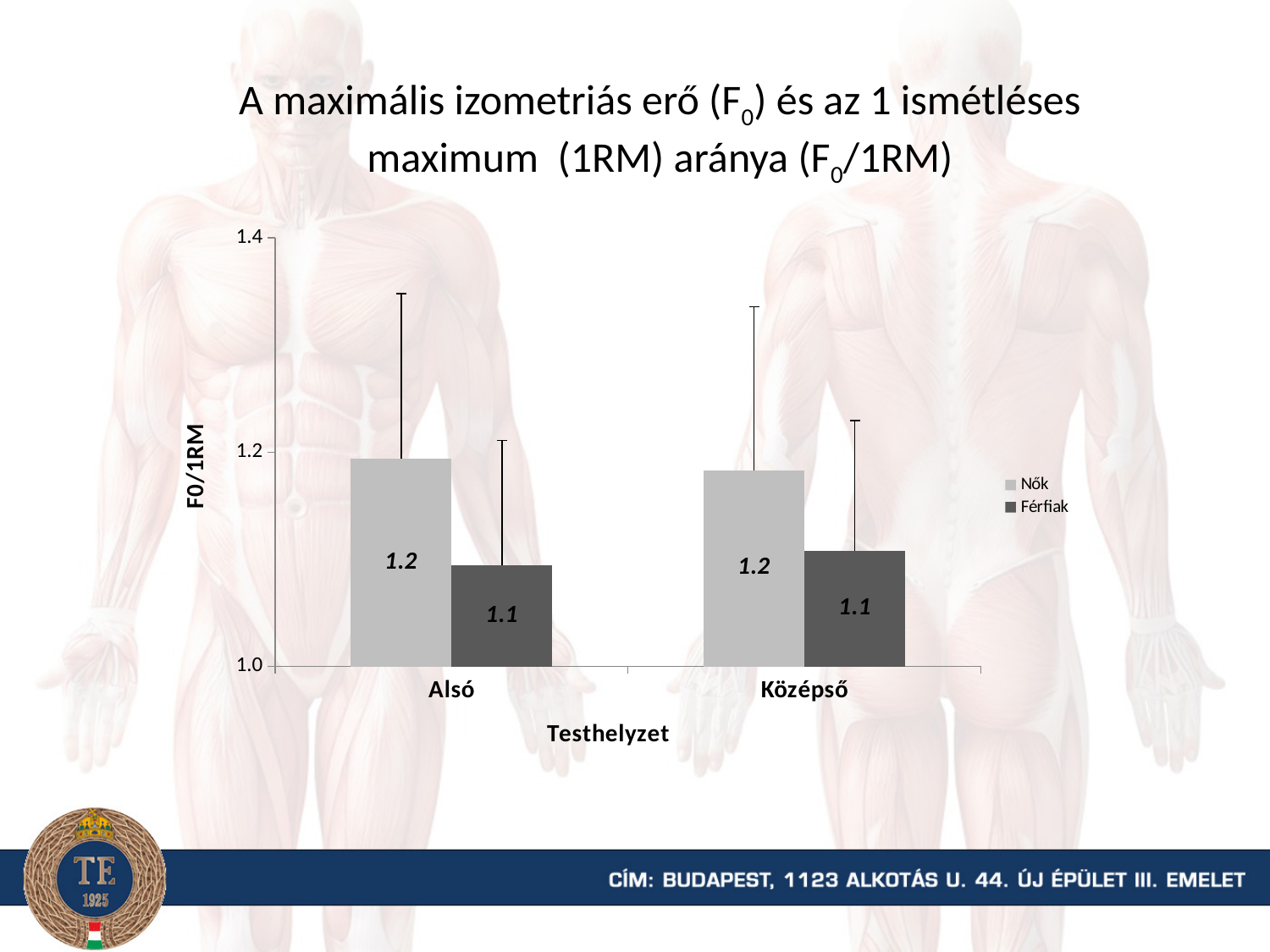

A maximális izometriás erő (F0) és az 1 ismétléses maximum  (1RM) aránya (F0/1RM)

### Chart

| Category | Nők | Férfiak |
|---|---|---|
| Alsó | 1.1935802469135801 | 1.0941705516705515 |
| Középső | 1.182837902837903 | 1.108052474486298 |